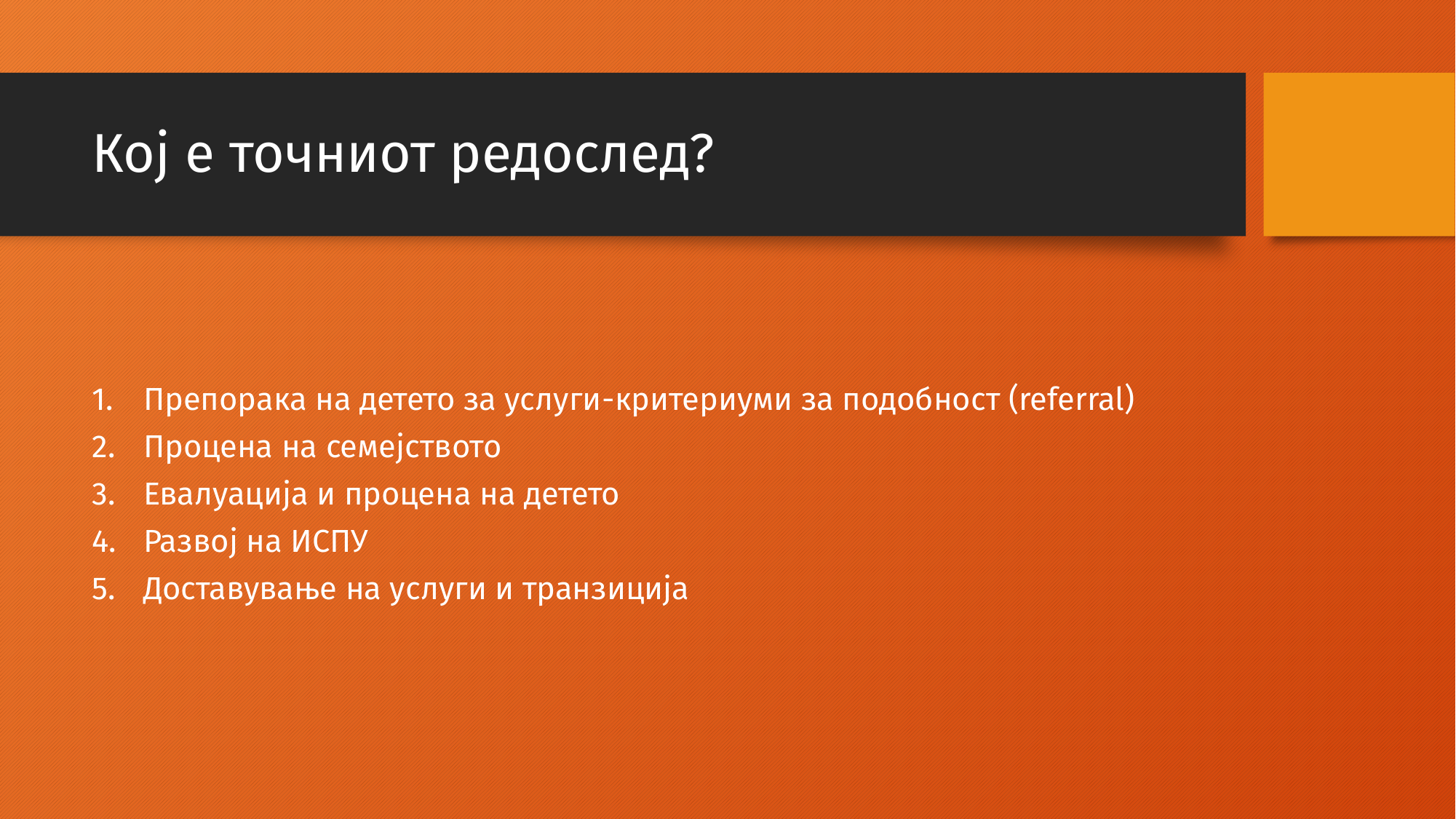

# Кој е точниот редослед?

Препорака на детето за услуги-критериуми за подобност (referral)
Процена на семејството
Евалуација и процена на детето
Развој на ИСПУ
Доставување на услуги и транзиција